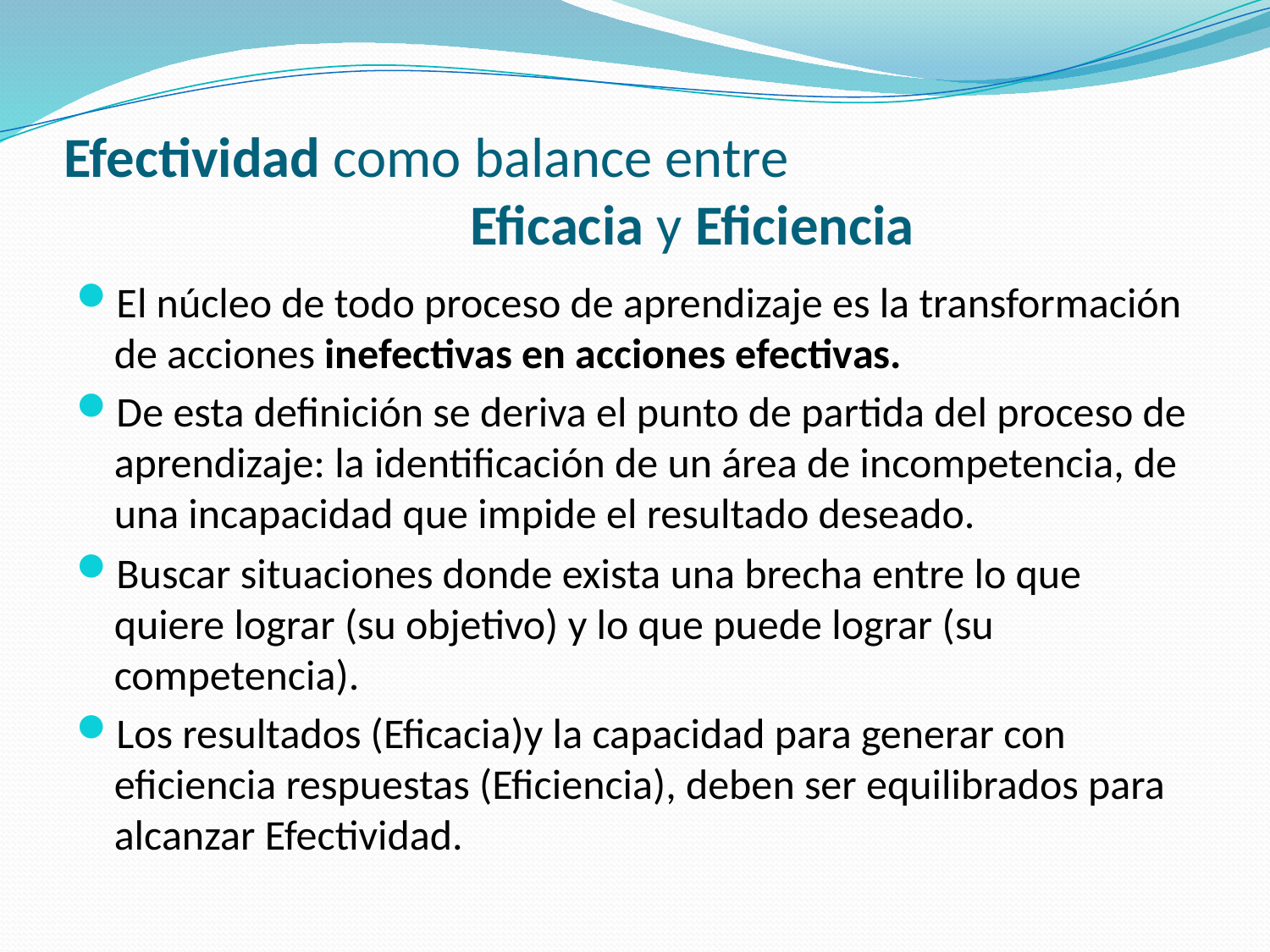

# Efectividad como balance entre Eficacia y Eficiencia
El núcleo de todo proceso de aprendizaje es la transformación de acciones inefectivas en acciones efectivas.
De esta definición se deriva el punto de partida del proceso de aprendizaje: la identificación de un área de incompetencia, de una incapacidad que impide el resultado deseado.
Buscar situaciones donde exista una brecha entre lo que quiere lograr (su objetivo) y lo que puede lograr (su competencia).
Los resultados (Eficacia)y la capacidad para generar con eficiencia respuestas (Eficiencia), deben ser equilibrados para alcanzar Efectividad.